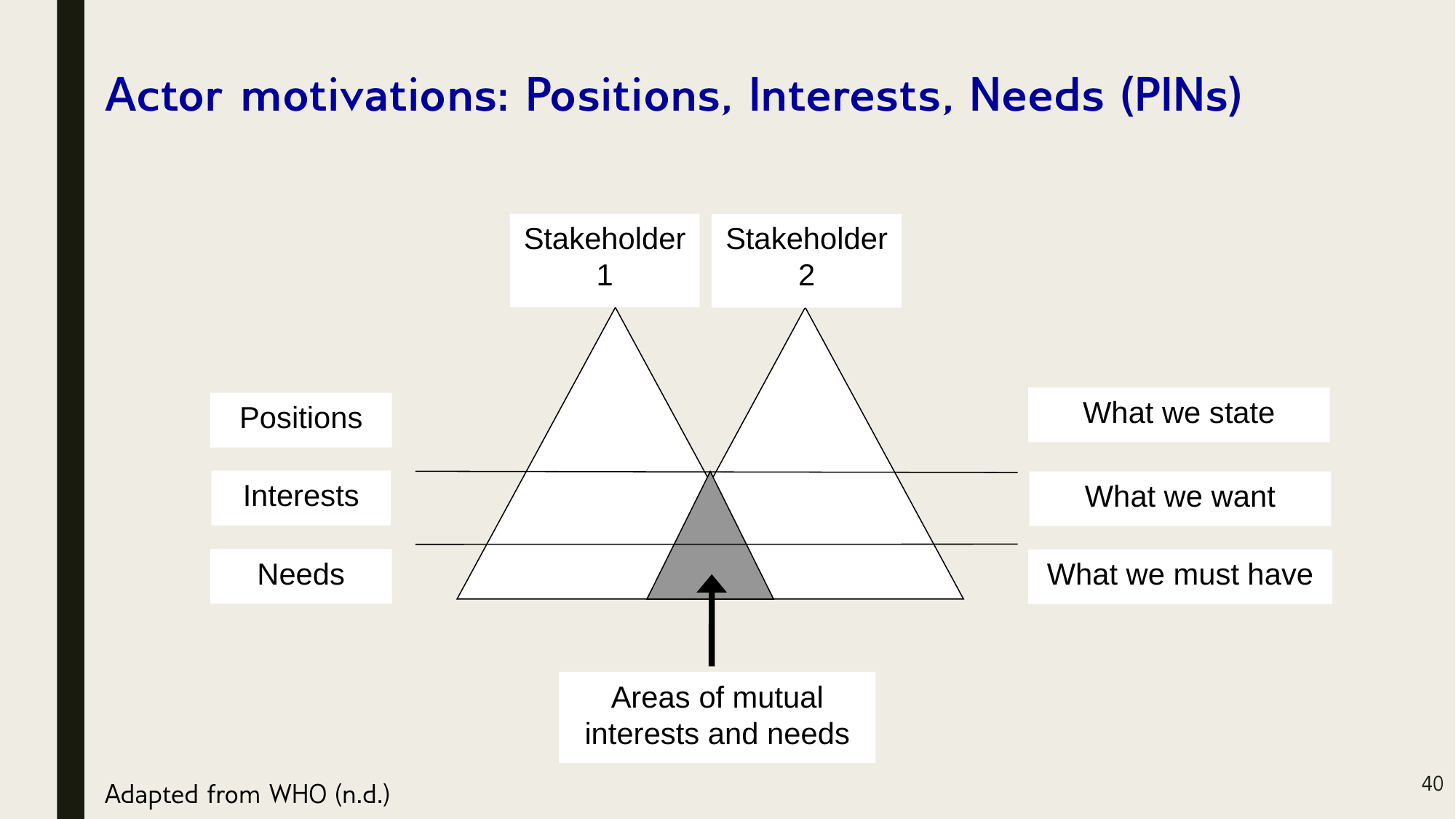

Actor motivations: Positions, Interests, Needs (PINs)

Stakeholder 1
Stakeholder
2

What we state

What we want

What we must have

Areas of mutual interests and needs
Positions
Interests

Needs

40
Adapted from WHO (n.d.)